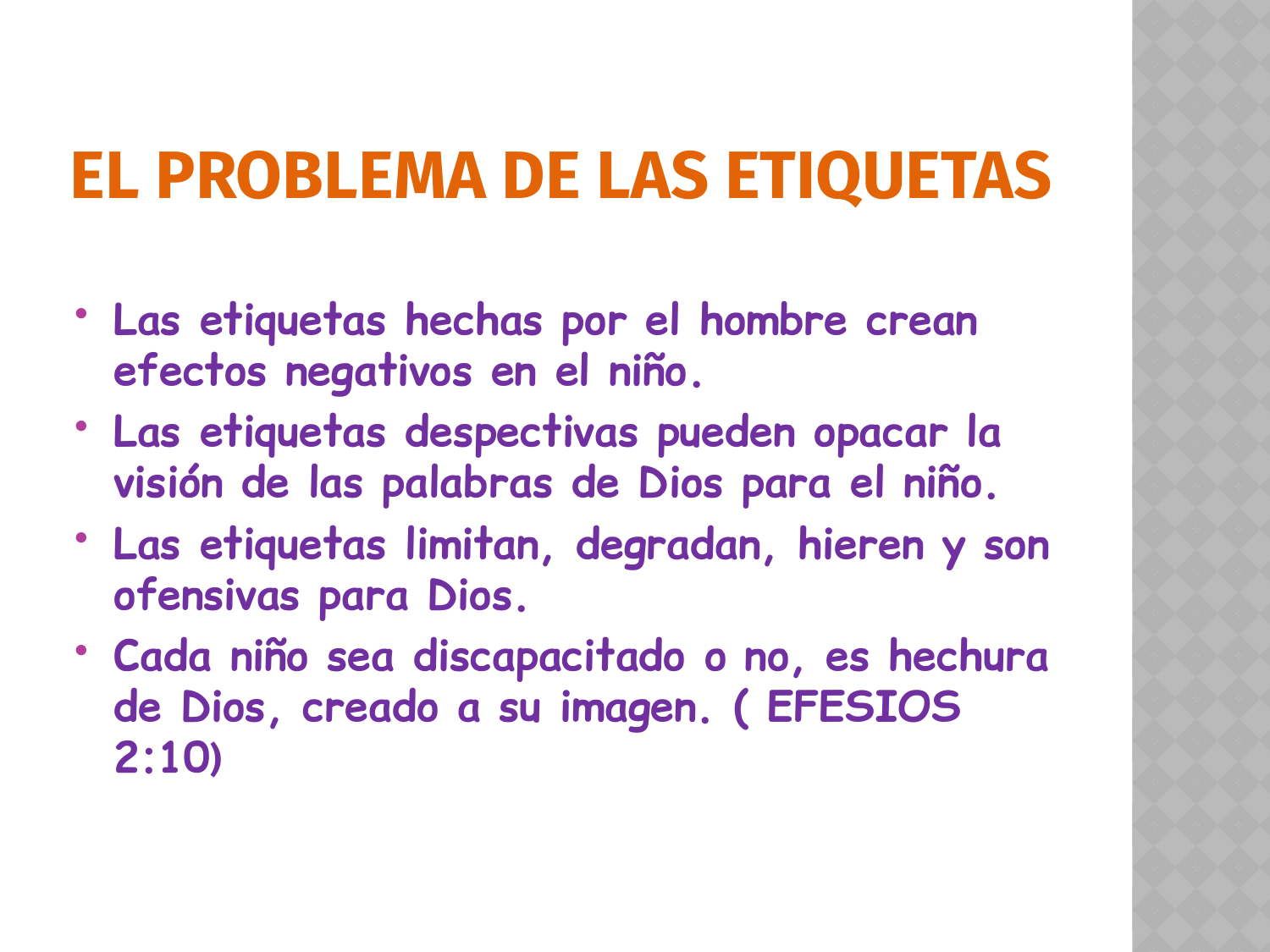

# EL PROBLEMA DE LAS ETIQUETAS
Las etiquetas hechas por el hombre crean efectos negativos en el niño.
Las etiquetas despectivas pueden opacar la visión de las palabras de Dios para el niño.
Las etiquetas limitan, degradan, hieren y son ofensivas para Dios.
Cada niño sea discapacitado o no, es hechura de Dios, creado a su imagen. ( EFESIOS 2:10)